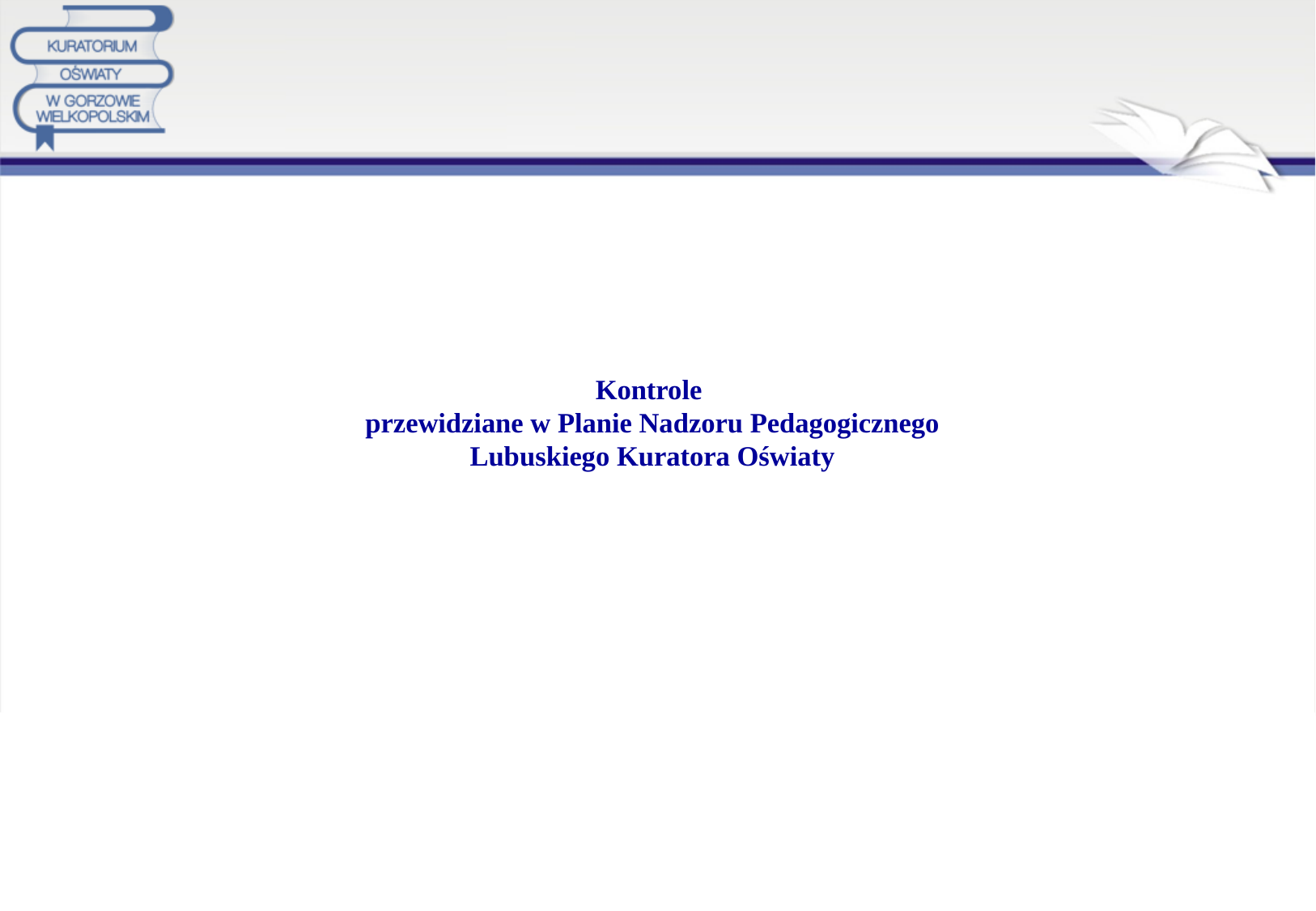

# Kontrole przewidziane w Planie Nadzoru Pedagogicznego Lubuskiego Kuratora Oświaty